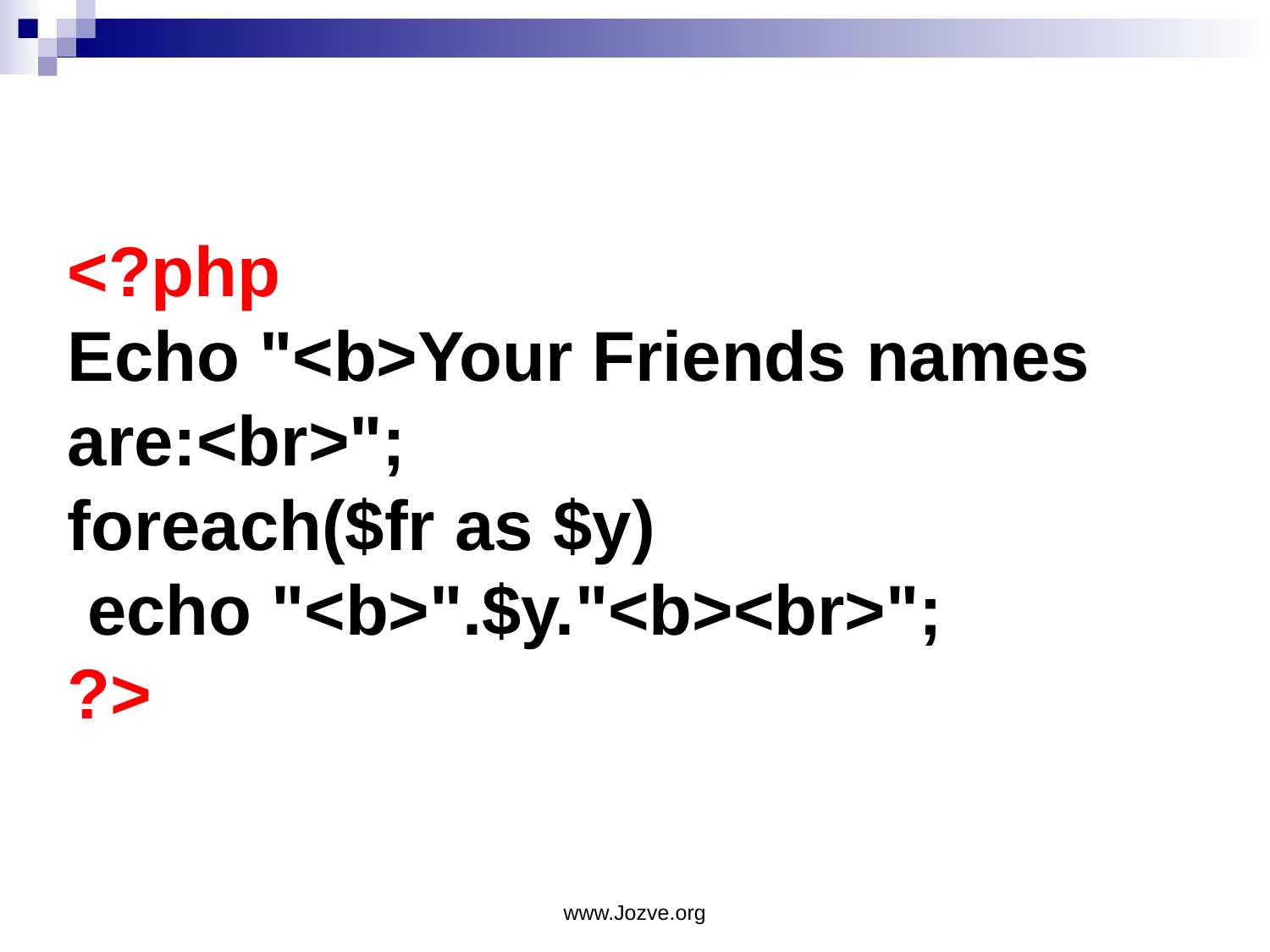

# <?php Echo "<b>Your Friends names are:<br>"; foreach($fr as $y) echo "<b>".$y."<b><br>"; ?>
www.Jozve.org